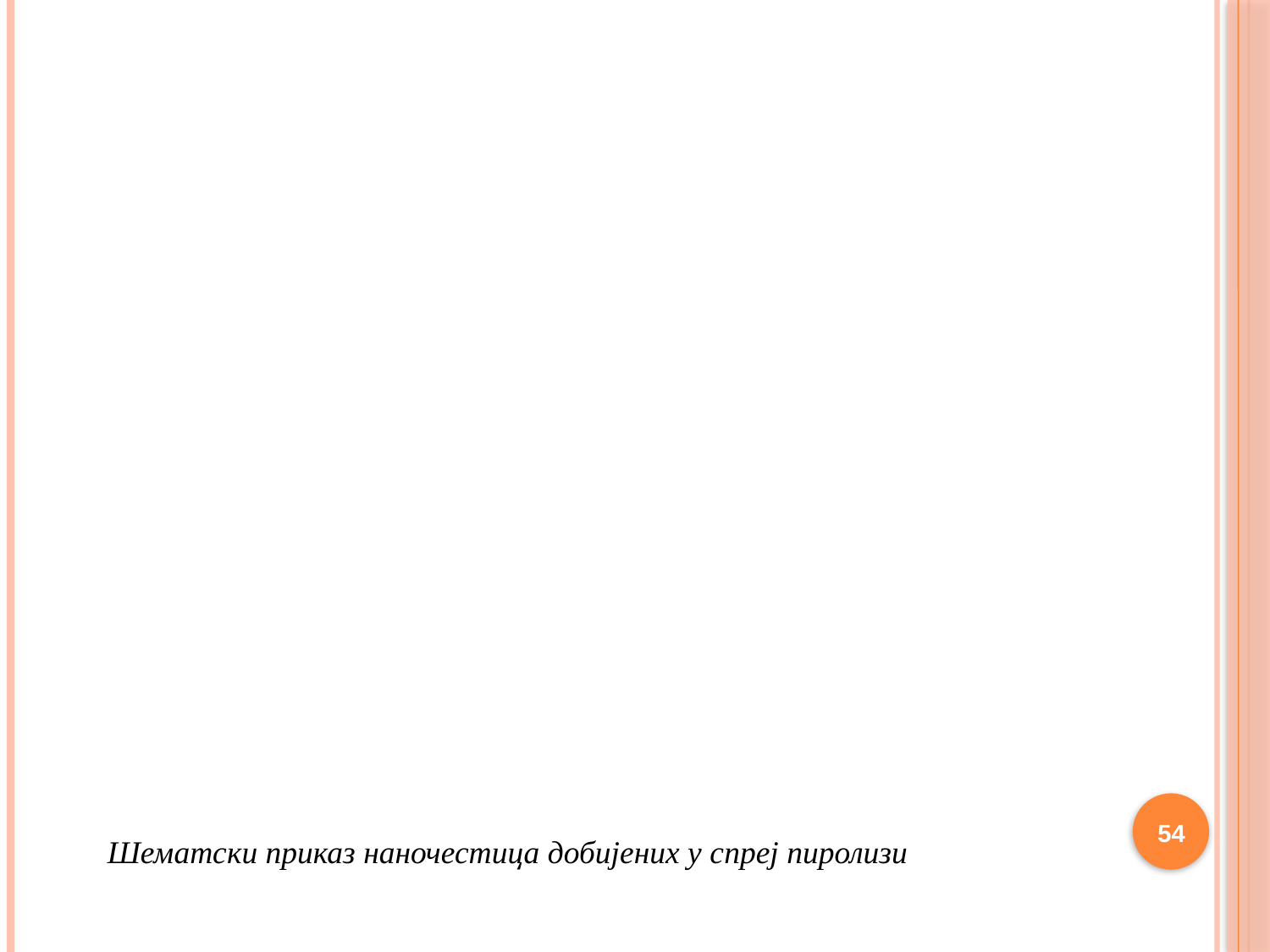

54
Шематски приказ наночестица добијених у спреј пиролизи